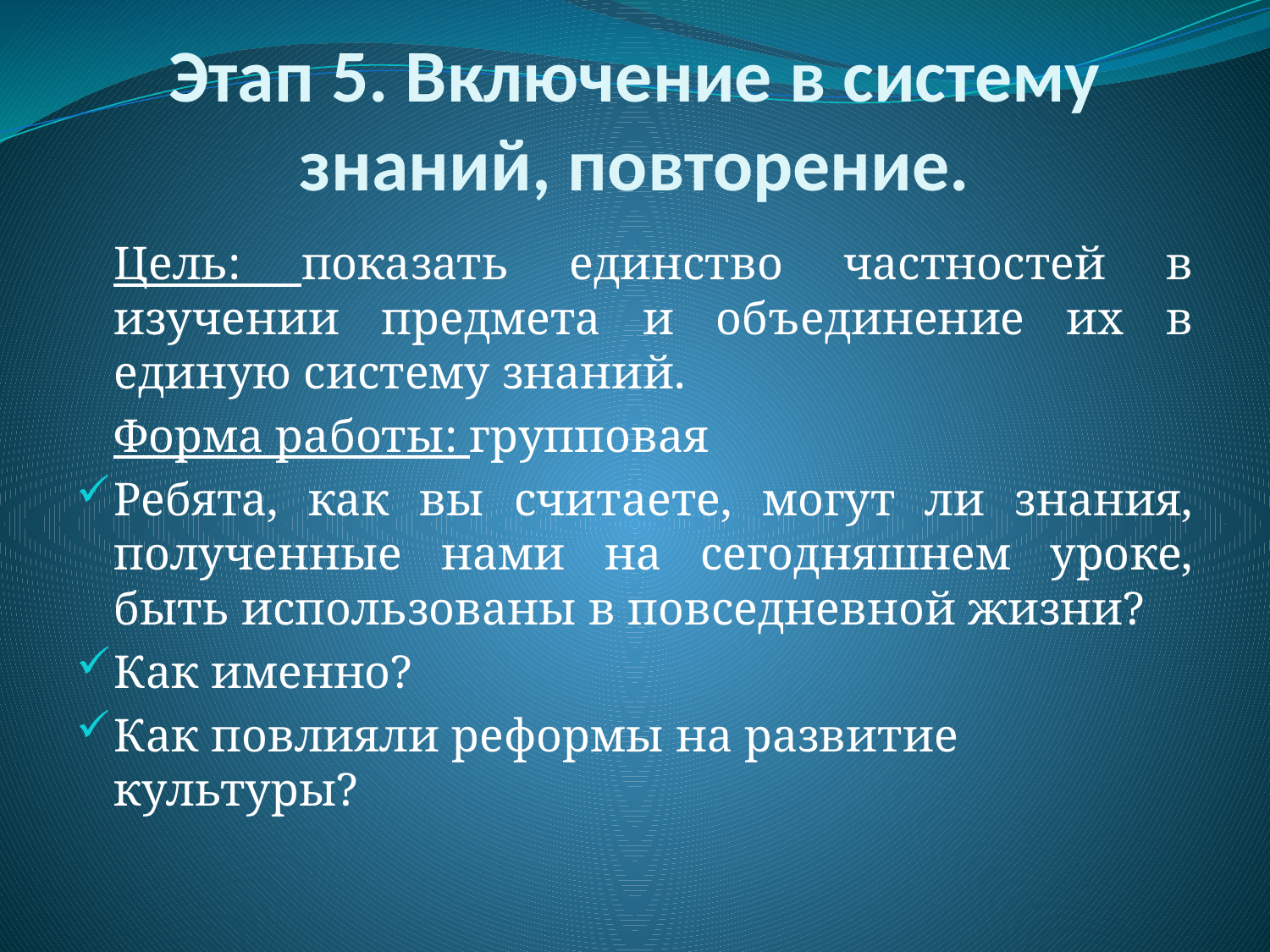

# Этап 5. Включение в систему знаний, повторение.
	Цель: показать единство частностей в изучении предмета и объединение их в единую систему знаний.
	Форма работы: групповая
	Ребята, как вы считаете, могут ли знания, полученные нами на сегодняшнем уроке, быть использованы в повседневной жизни?
	Как именно?
	Как повлияли реформы на развитие культуры?